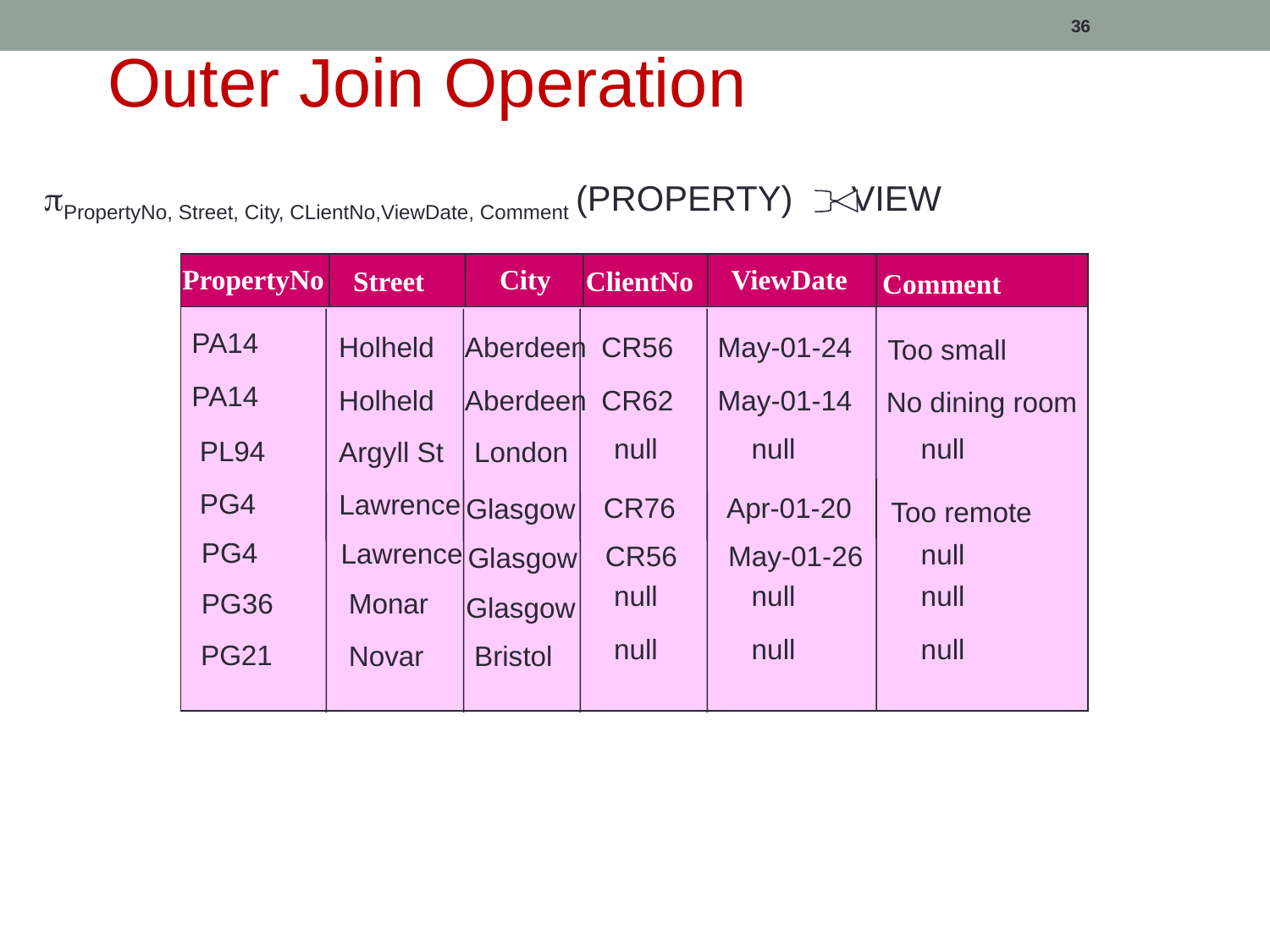

Outer Join Operation
36
πPropertyNo, Street, City, CLientNo,ViewDate, Comment (PROPERTY)      VIEW

PropertyNo
City
ViewDate
Street
ClientNo
Comment

PA14
Holheld
Aberdeen
CR56
24-May-01
Too small
PA14
Holheld
Aberdeen
CR62
14-May-01
No dining room
null
null
null
PL94
Argyll St
London
PG4
Lawrence
CR76
20-Apr-01
Glasgow
Too remote
PG4
Lawrence
null
CR56
26-May-01
Glasgow
null
null
null
Monar
PG36
Glasgow
null
null
null
PG21
Novar
Bristol